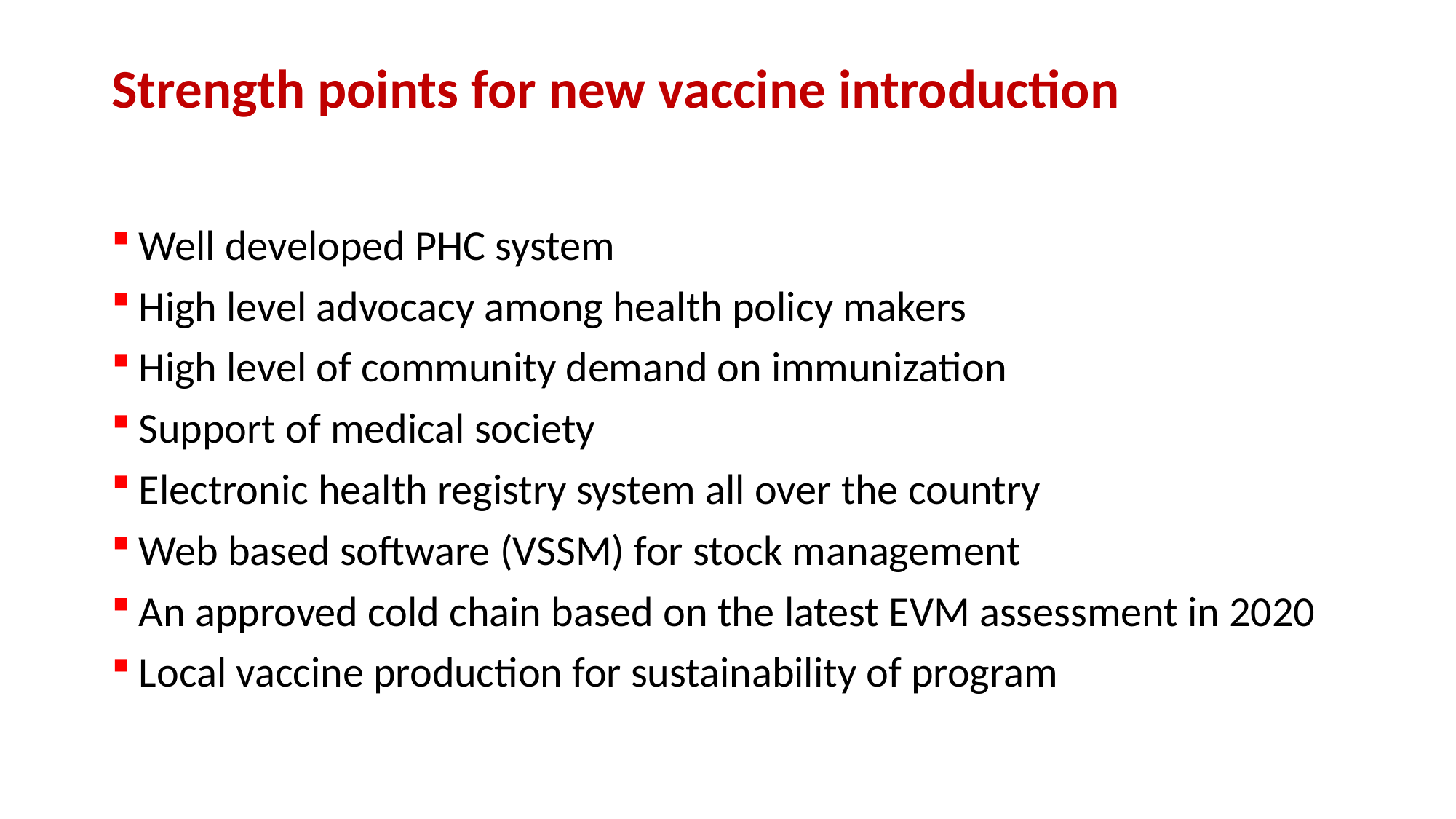

# Strength points for new vaccine introduction
Well developed PHC system
High level advocacy among health policy makers
High level of community demand on immunization
Support of medical society
Electronic health registry system all over the country
Web based software (VSSM) for stock management
An approved cold chain based on the latest EVM assessment in 2020
Local vaccine production for sustainability of program